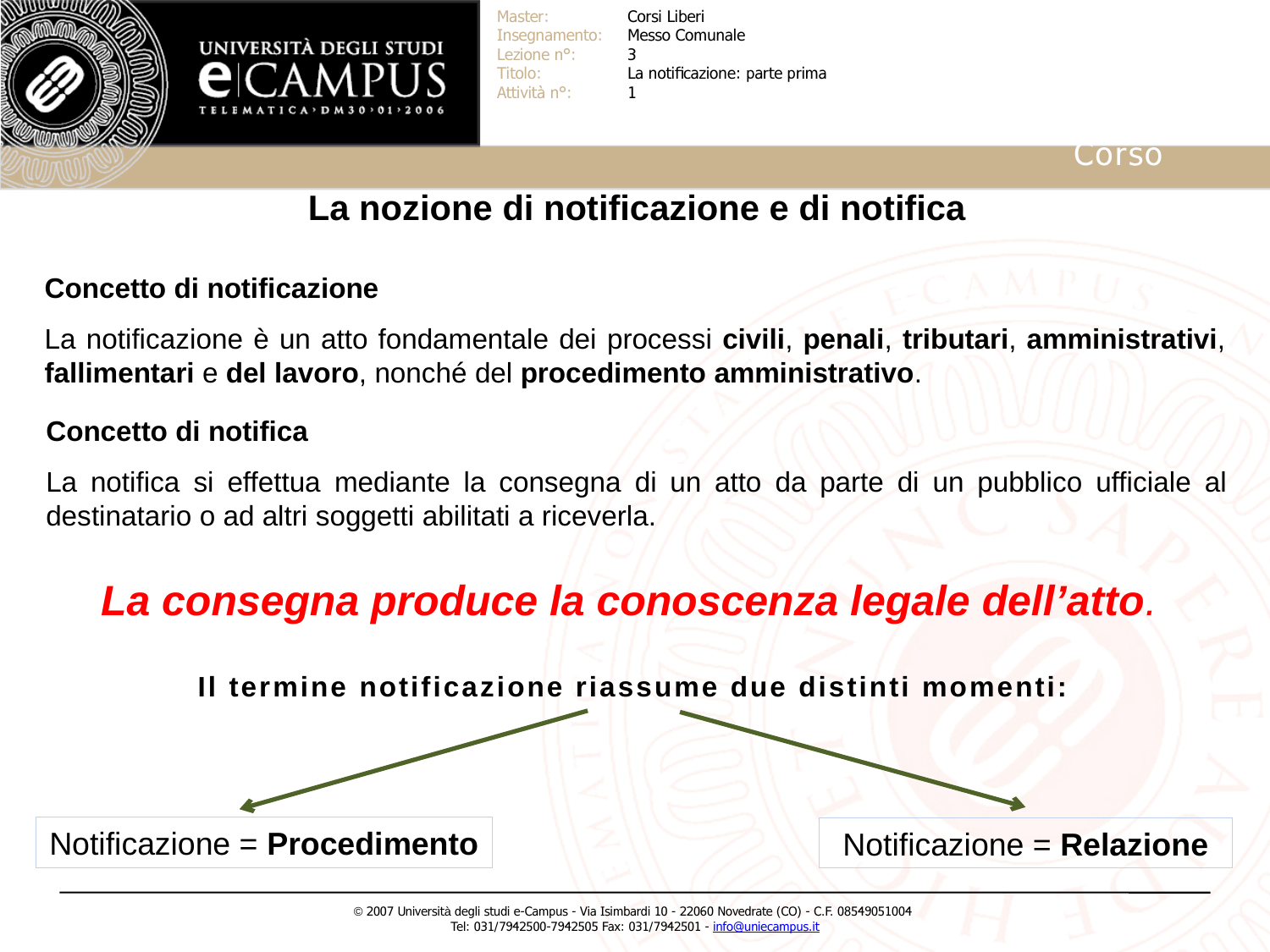

# La nozione di notificazione e di notifica
Concetto di notificazione

La notificazione è un atto fondamentale dei processi civili, penali, tributari, amministrativi, fallimentari e del lavoro, nonché del procedimento amministrativo.
Concetto di notifica

La notifica si effettua mediante la consegna di un atto da parte di un pubblico ufficiale al destinatario o ad altri soggetti abilitati a riceverla.
 La consegna produce la conoscenza legale dell’atto.
Il termine notificazione riassume due distinti momenti:
Notificazione = Procedimento
Notificazione = Relazione